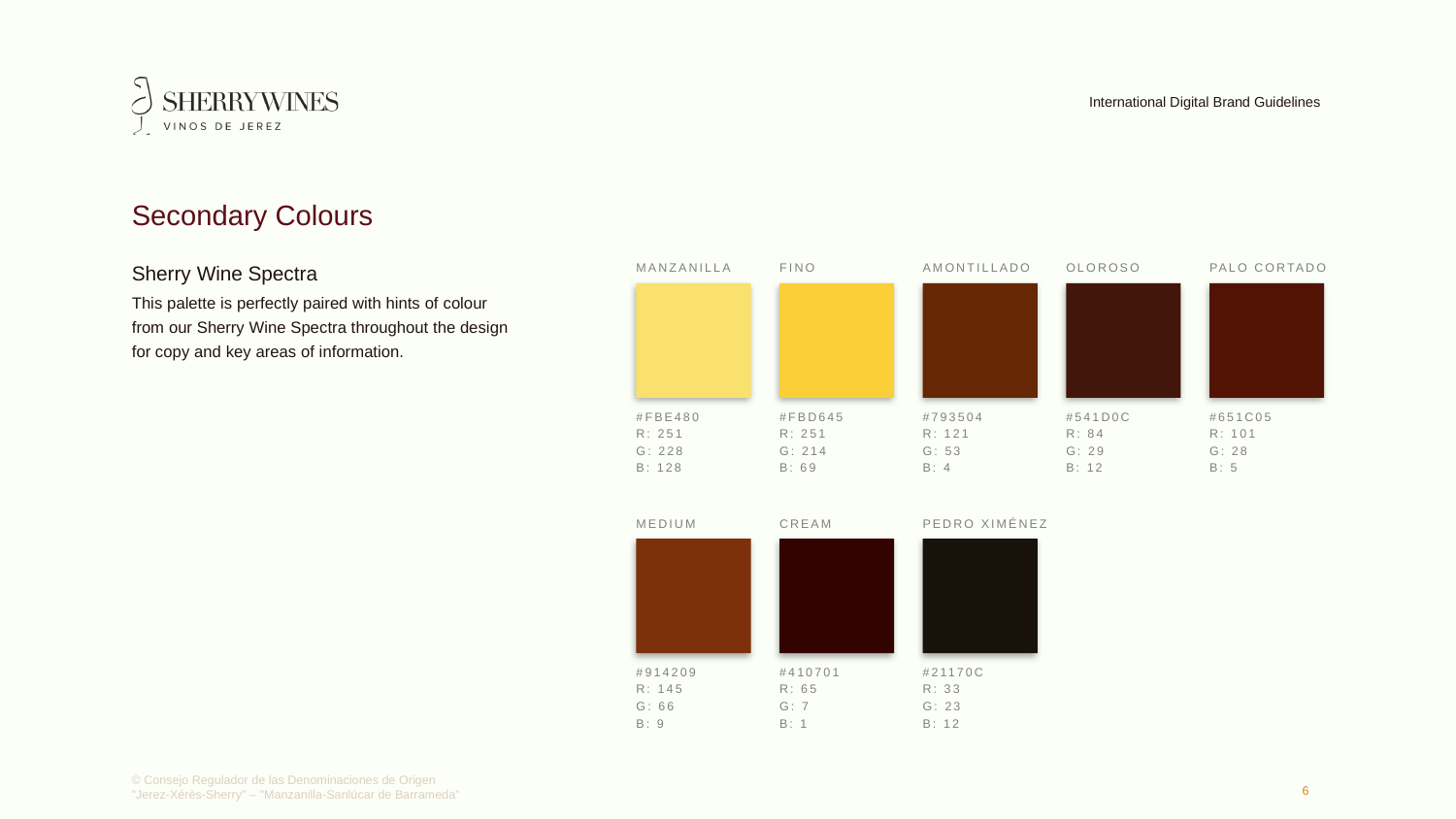

# Secondary Colours
Sherry Wine Spectra
This palette is perfectly paired with hints of colour from our Sherry Wine Spectra throughout the design for copy and key areas of information.
Manzanilla
Fino
Amontillado
Oloroso
Palo Cortado

#fbe480
R: 251
G: 228
B: 128
#fbd645
R: 251
G: 214
B: 69
#793504
R: 121
G: 53
B: 4
#541d0c
R: 84
G: 29
B: 12
#651c05
R: 101
G: 28
B: 5
Medium
Cream
Pedro Ximénez

#914209
R: 145
G: 66
B: 9
#410701
R: 65
G: 7
B: 1
#21170c
R: 33
G: 23
B: 12
6